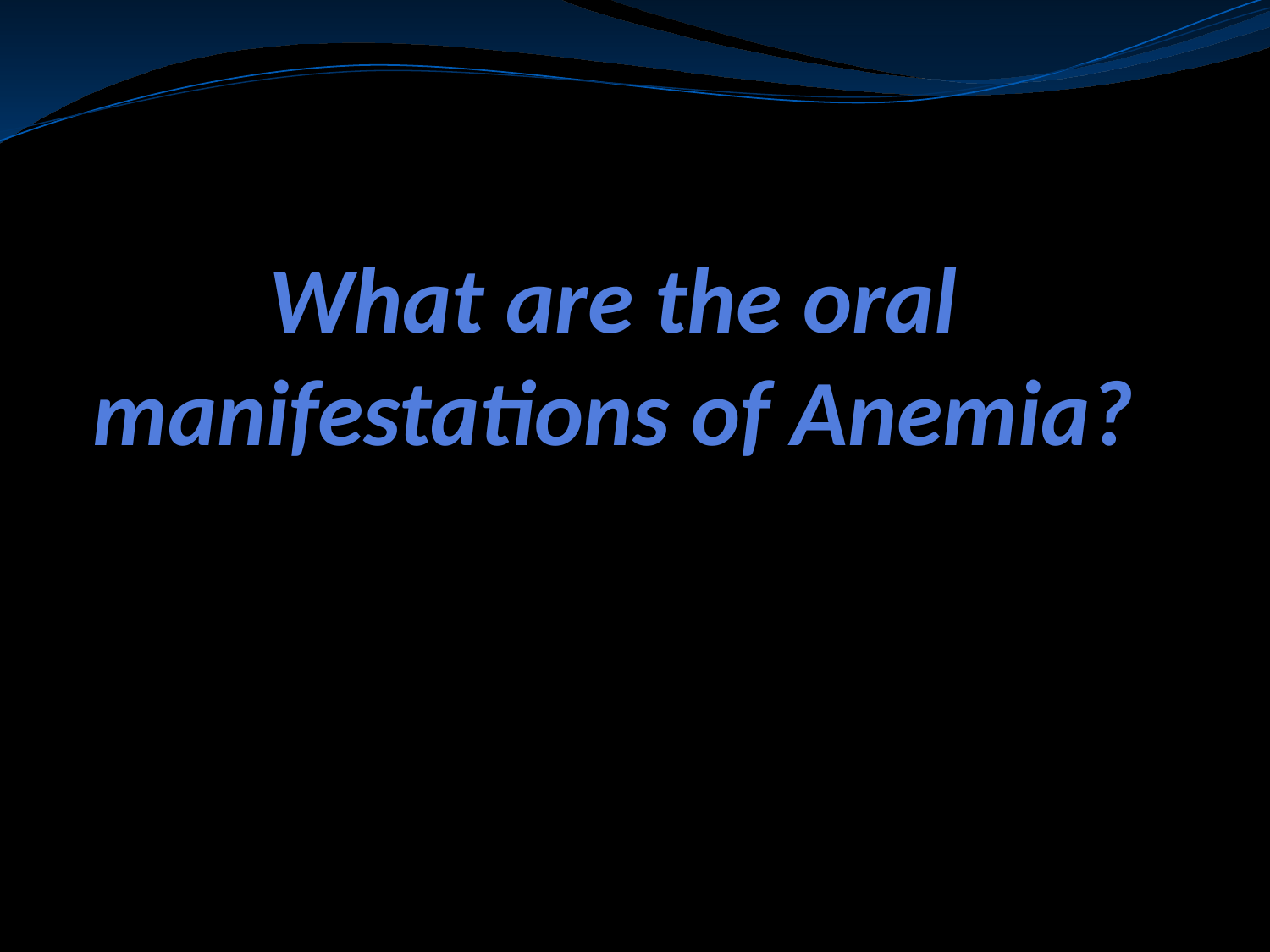

# What are the oral manifestations of Anemia?